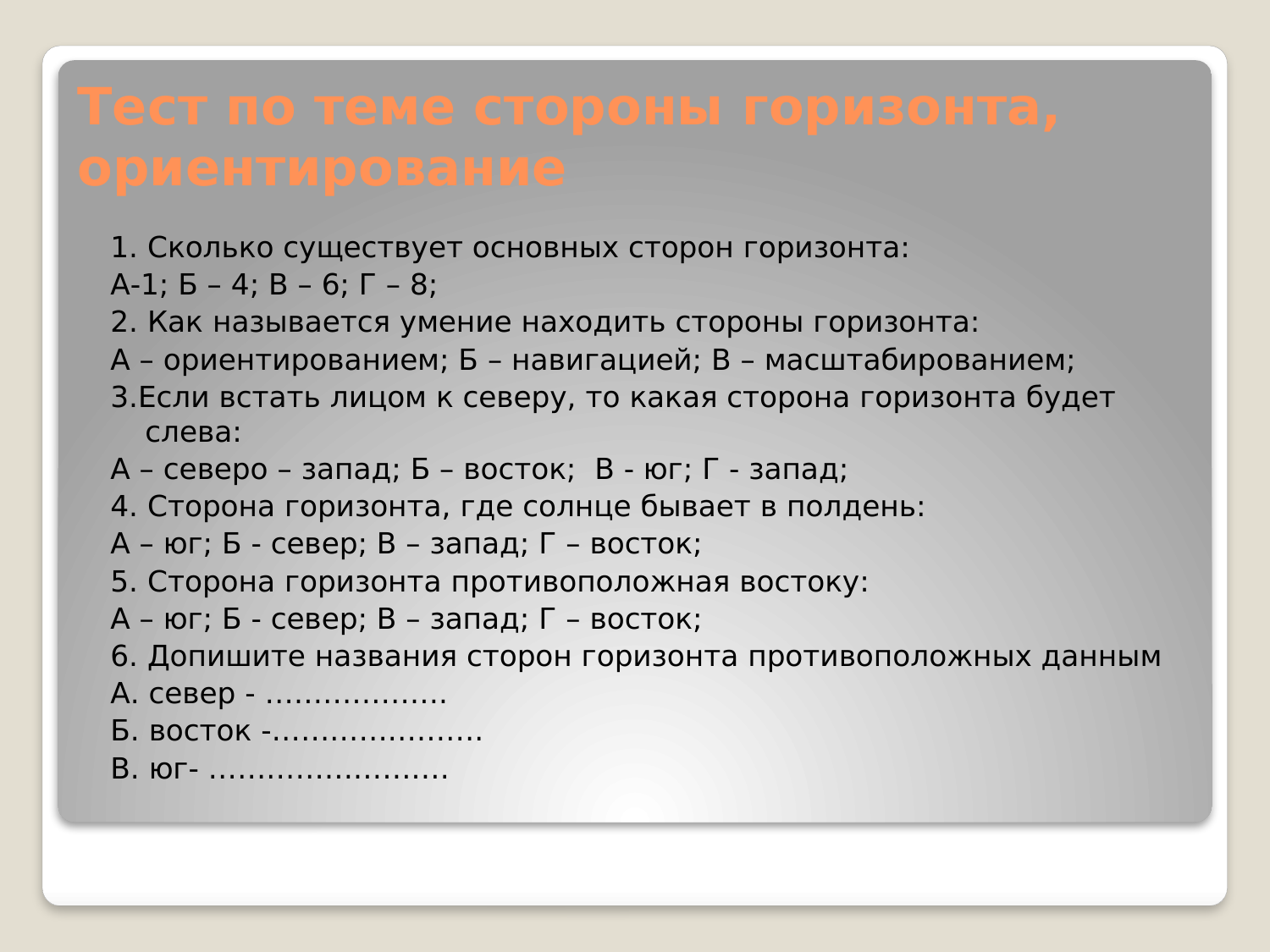

# Тест по теме стороны горизонта, ориентирование
1. Сколько существует основных сторон горизонта:
А-1; Б – 4; В – 6; Г – 8;
2. Как называется умение находить стороны горизонта:
А – ориентированием; Б – навигацией; В – масштабированием;
3.Если встать лицом к северу, то какая сторона горизонта будет слева:
А – северо – запад; Б – восток;  В - юг; Г - запад;
4. Сторона горизонта, где солнце бывает в полдень:
А – юг; Б - север; В – запад; Г – восток;
5. Сторона горизонта противоположная востоку:
А – юг; Б - север; В – запад; Г – восток;
6. Допишите названия сторон горизонта противоположных данным
А. север - ……………….
Б. восток -………………….
В. юг- …………………….